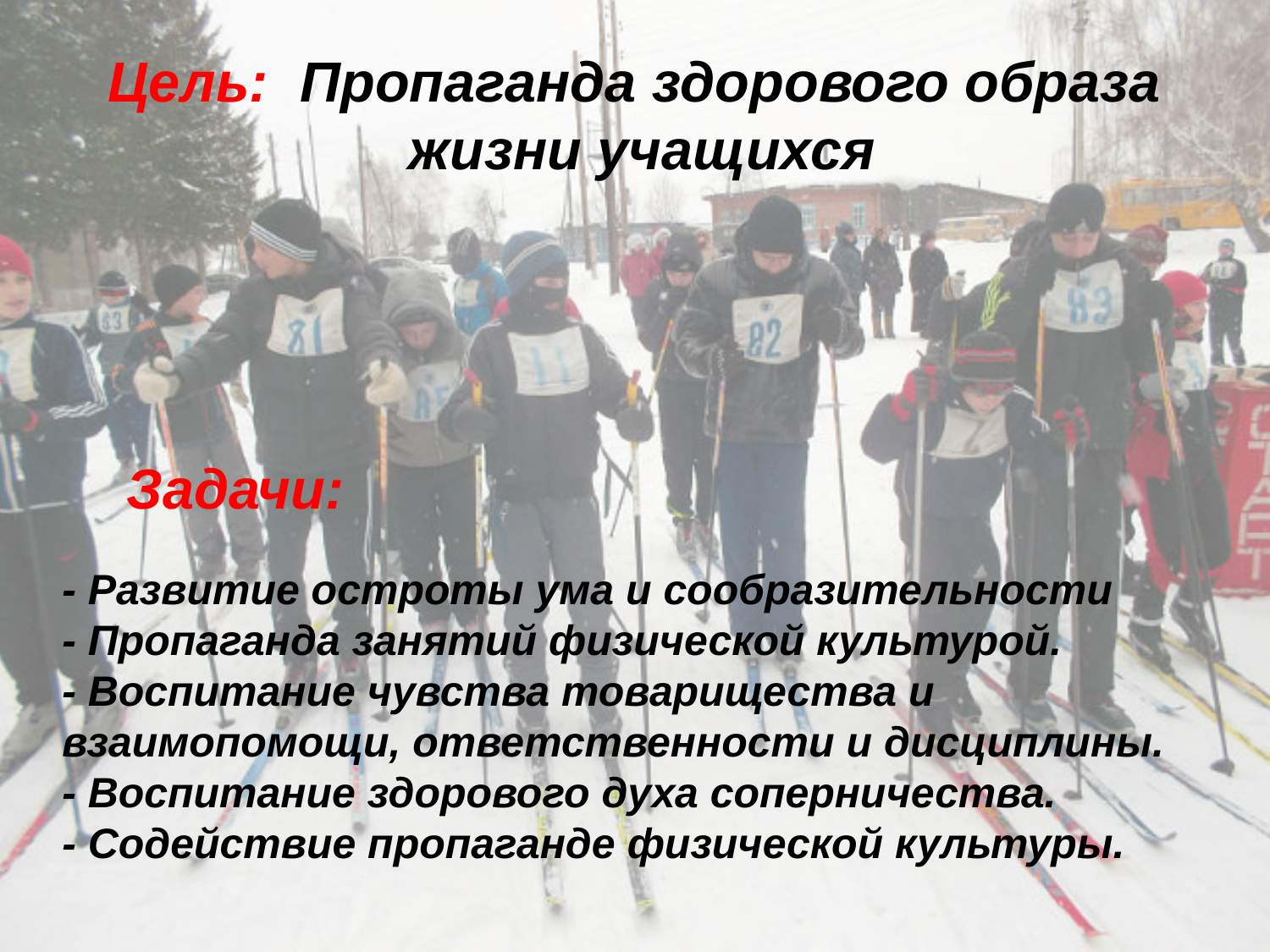

Цель:  Пропаганда здорового образа   жизни учащихся

Задачи:
- Развитие остроты ума и сообразительности
- Пропаганда занятий физической культурой.
- Воспитание чувства товарищества и взаимопомощи, ответственности и дисциплины.
- Воспитание здорового духа соперничества.
- Содействие пропаганде физической культуры.